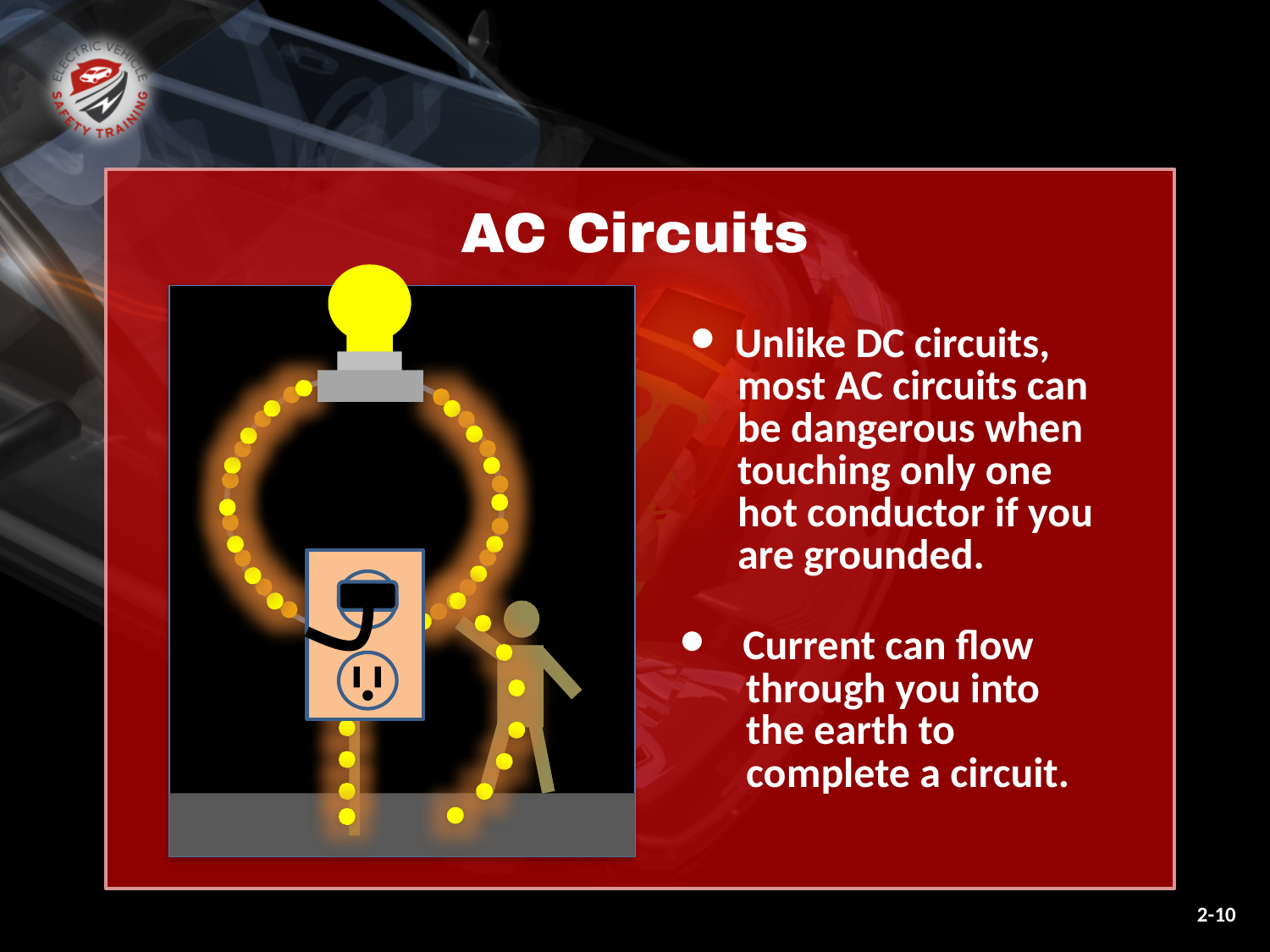

AC Circuits

  Unlike DC circuits,
     most AC circuits can
     be dangerous when
     touching only one
     hot conductor if you
     are grounded.

    Current can flow
       through you into
       the earth to
       complete a circuit.

2-10